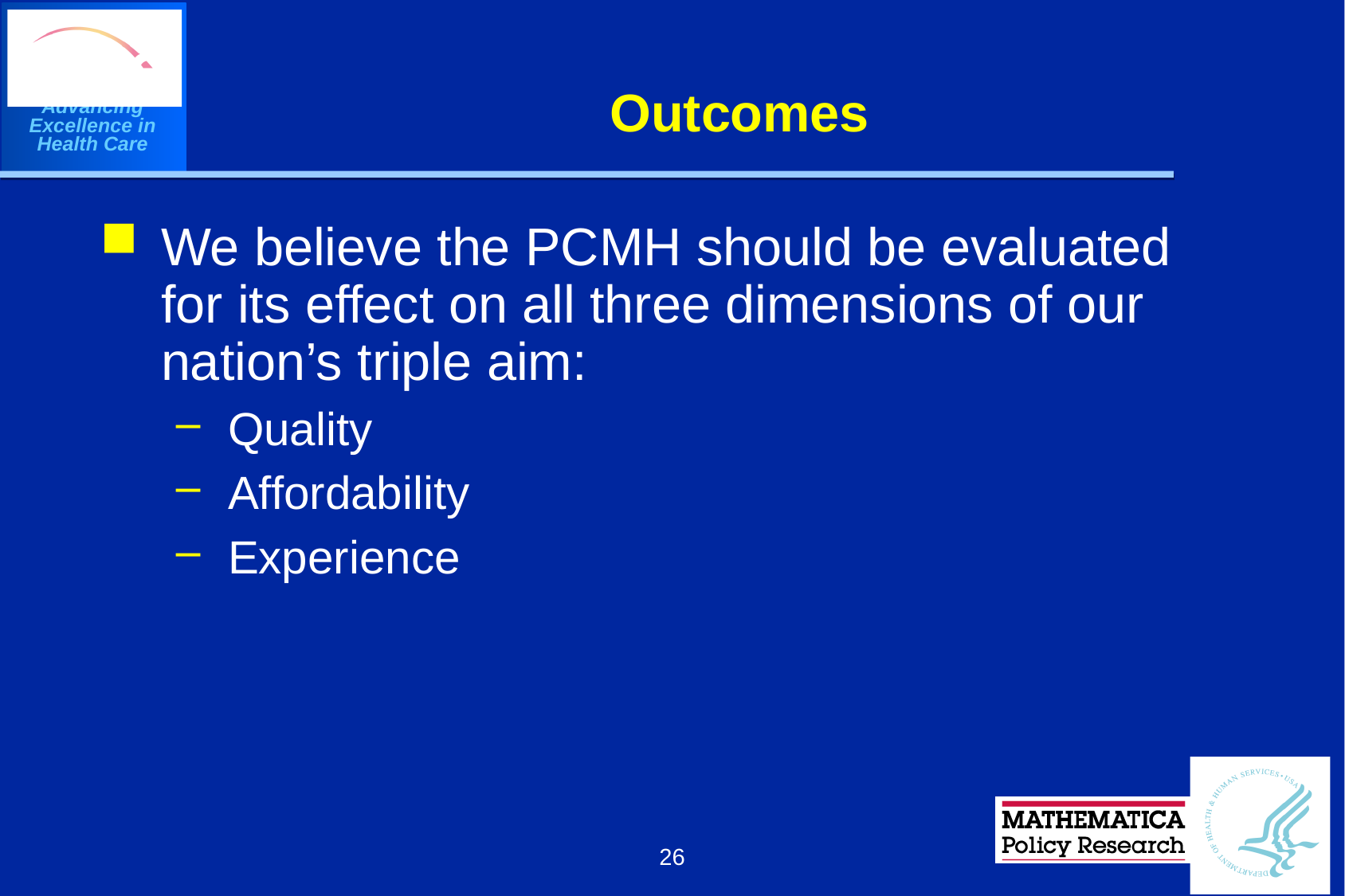

# Outcomes
We believe the PCMH should be evaluated
for its effect on all three dimensions of our nation’s triple aim:
Quality
Affordability
Experience
26